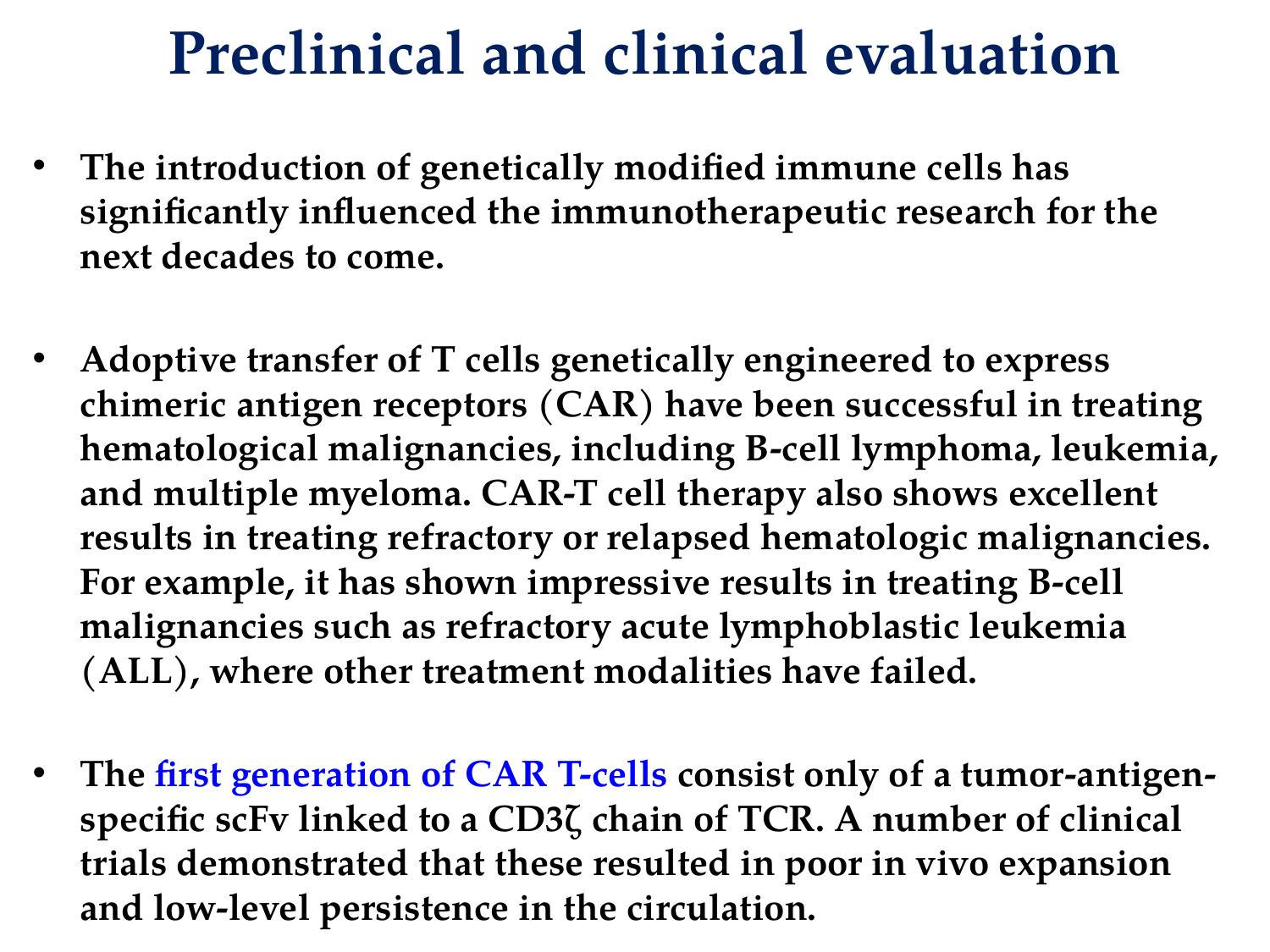

Preclinical and clinical evaluation
The introduction of genetically modified immune cells has significantly influenced the immunotherapeutic research for the next decades to come.

Adoptive transfer of T cells genetically engineered to express chimeric antigen receptors (CAR) have been successful in treating hematological malignancies, including B-cell lymphoma, leukemia, and multiple myeloma. CAR-T cell therapy also shows excellent results in treating refractory or relapsed hematologic malignancies. For example, it has shown impressive results in treating B-cell malignancies such as refractory acute lymphoblastic leukemia (ALL), where other treatment modalities have failed.

The first generation of CAR T-cells consist only of a tumor-antigen-specific scFv linked to a CD3ζ chain of TCR. A number of clinical trials demonstrated that these resulted in poor in vivo expansion and low-level persistence in the circulation.